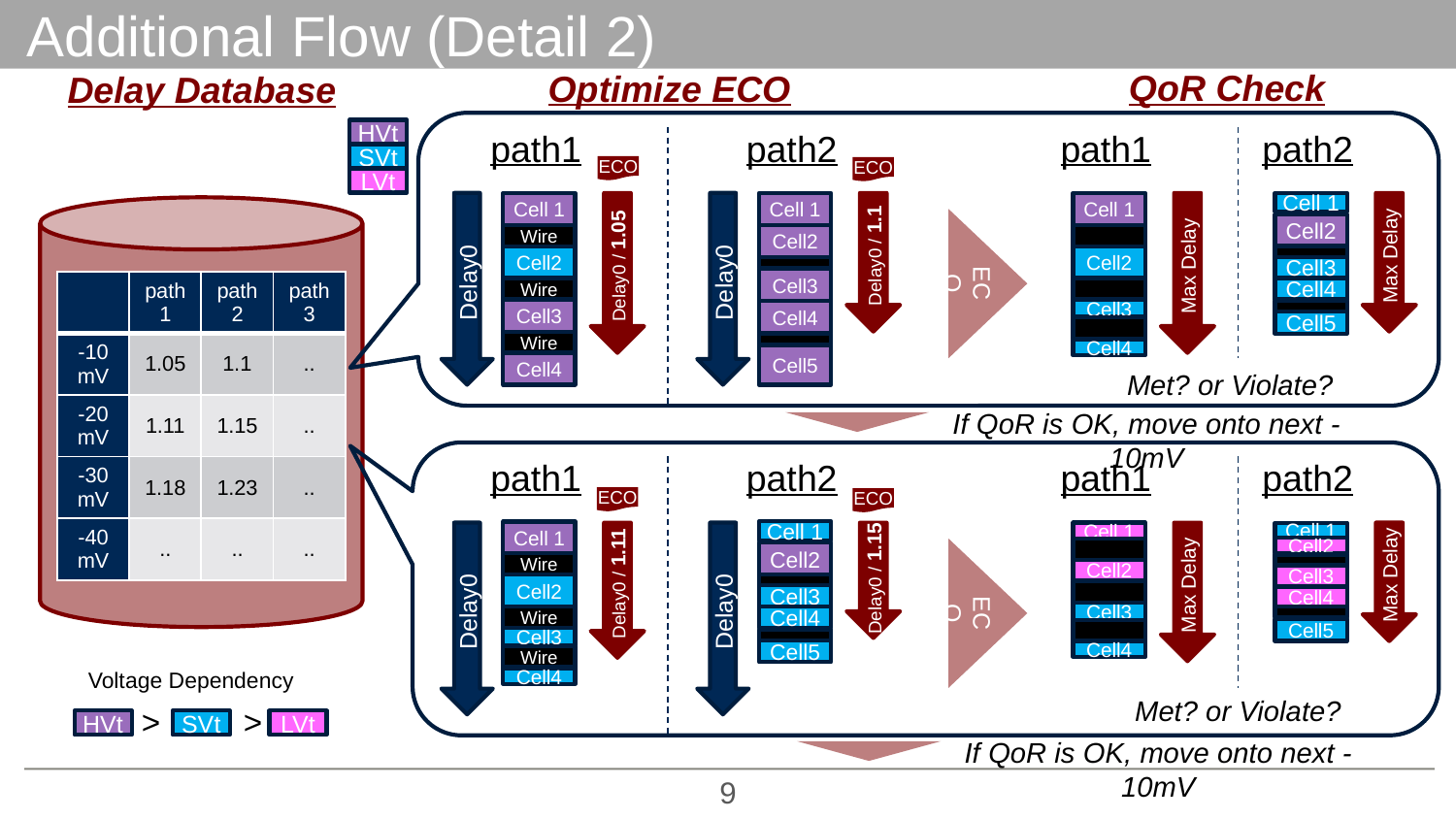

# Additional Flow (Detail 2)
QoR Check
Optimize ECO
Delay Database

path1
path2
path1
path2
Cell 1
Cell 1
Max Delay
Max Delay
Cell2

Cell2

Cell3

Cell4
Cell3

Cell5

Cell4
HVt
SVt
ECO
ECO
Delay0 / 1.05
Delay0 / 1.1
LVt
Delay0
Cell 1
Delay0
Cell 1

Wire
Cell2
ECO
Cell2

Cell3
|  | path 1 | path2 | path3 |
| --- | --- | --- | --- |
| -10 mV | 1.05 | 1.1 | .. |
| -20 mV | 1.11 | 1.15 | .. |
| -30 mV | 1.18 | 1.23 | .. |
| -40 mV | .. | .. | .. |
Wire
Cell3
Cell4
Wire

Cell5
Cell4
Met? or Violate?
If QoR is OK, move onto next -10mV

path1
path2
Cell 1
Cell 1
Delay0
Delay0
Cell2
Wire
Cell2

Cell3
Wire
Cell4
Cell3

Cell5
Wire
Cell4
path1
path2
Cell 1
Max Delay
Cell 1
Max Delay
Cell2

Cell2
Cell3

Cell4
Cell3

Cell5

Cell4
ECO
ECO
Delay0 / 1.11
Delay0 / 1.15
ECO
Voltage Dependency
Met? or Violate?
>
>
LVt
SVt
HVt
If QoR is OK, move onto next -10mV